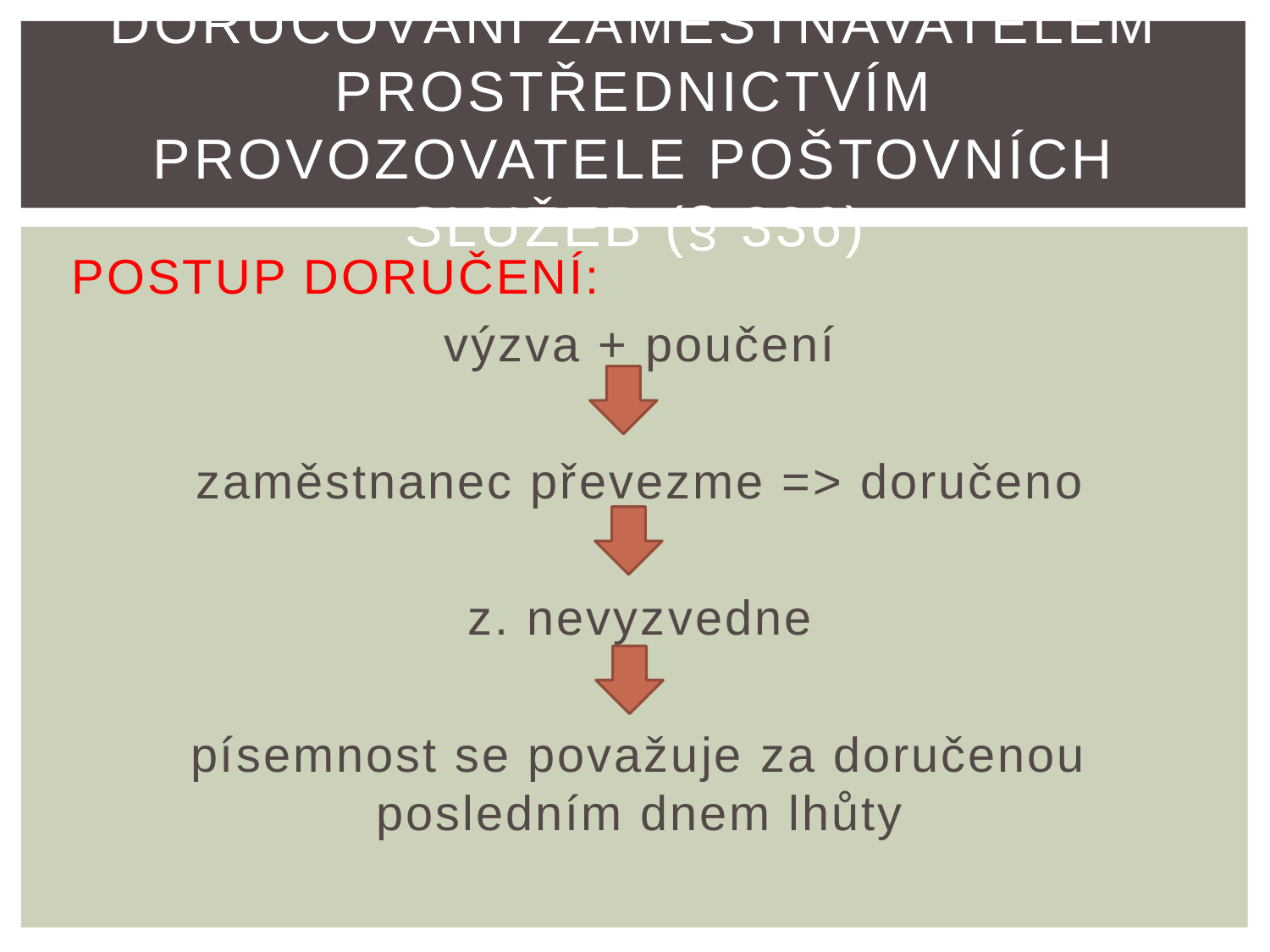

# Doručování zaměstnavatelem prostřednictvím provozovatele poštovních služeb (§ 336)
POSTUP DORUČENÍ:
výzva + poučení

zaměstnanec převezme => doručeno

z. nevyzvedne

písemnost se považuje za doručenou posledním dnem lhůty